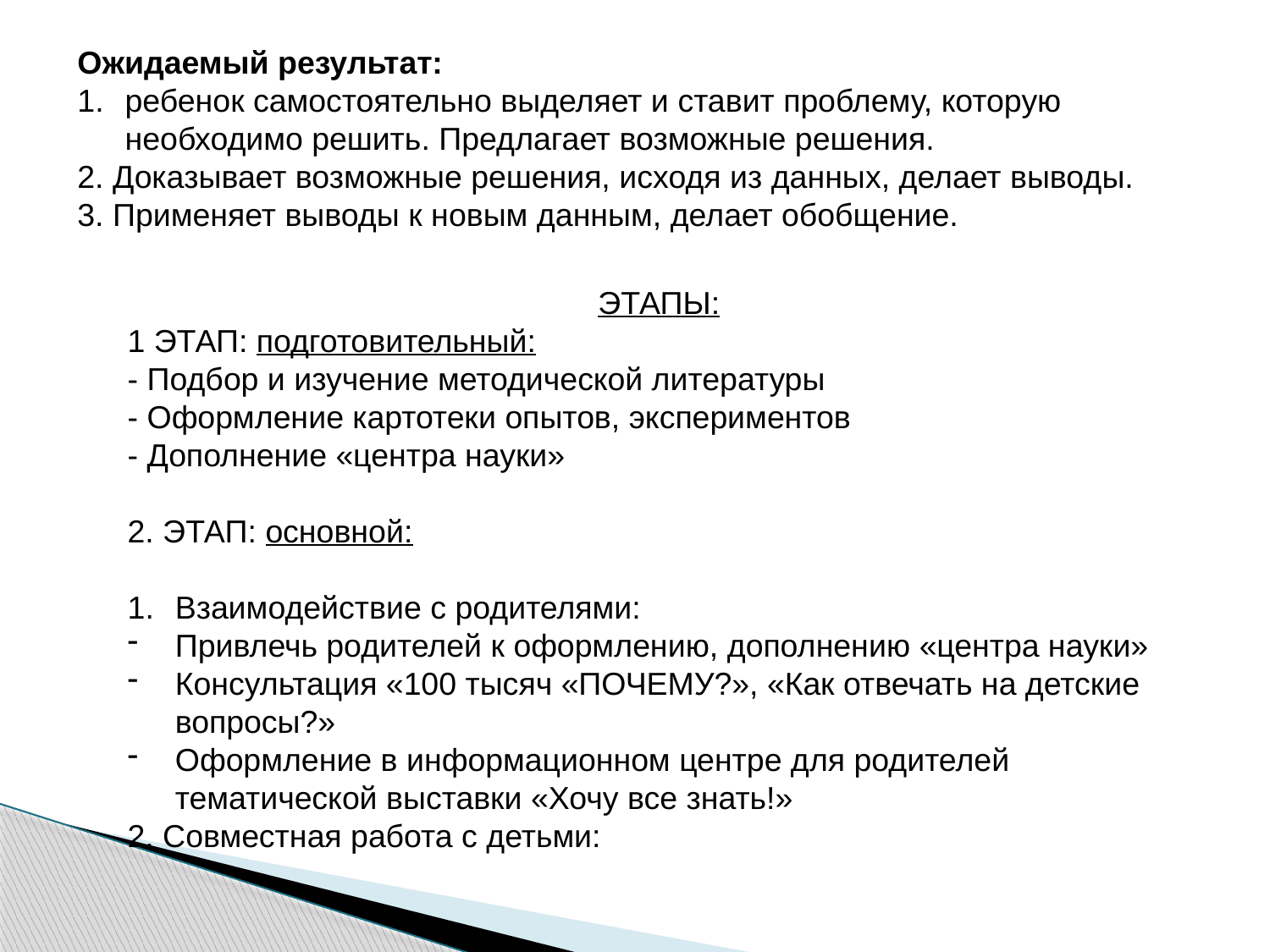

Ожидаемый результат:
ребенок самостоятельно выделяет и ставит проблему, которую необходимо решить. Предлагает возможные решения.
2. Доказывает возможные решения, исходя из данных, делает выводы.
3. Применяет выводы к новым данным, делает обобщение.
ЭТАПЫ:
1 ЭТАП: подготовительный:
- Подбор и изучение методической литературы
- Оформление картотеки опытов, экспериментов
- Дополнение «центра науки»

2. ЭТАП: основной:

Взаимодействие с родителями:
Привлечь родителей к оформлению, дополнению «центра науки»
Консультация «100 тысяч «ПОЧЕМУ?», «Как отвечать на детские вопросы?»
Оформление в информационном центре для родителей тематической выставки «Хочу все знать!»
2. Совместная работа с детьми: